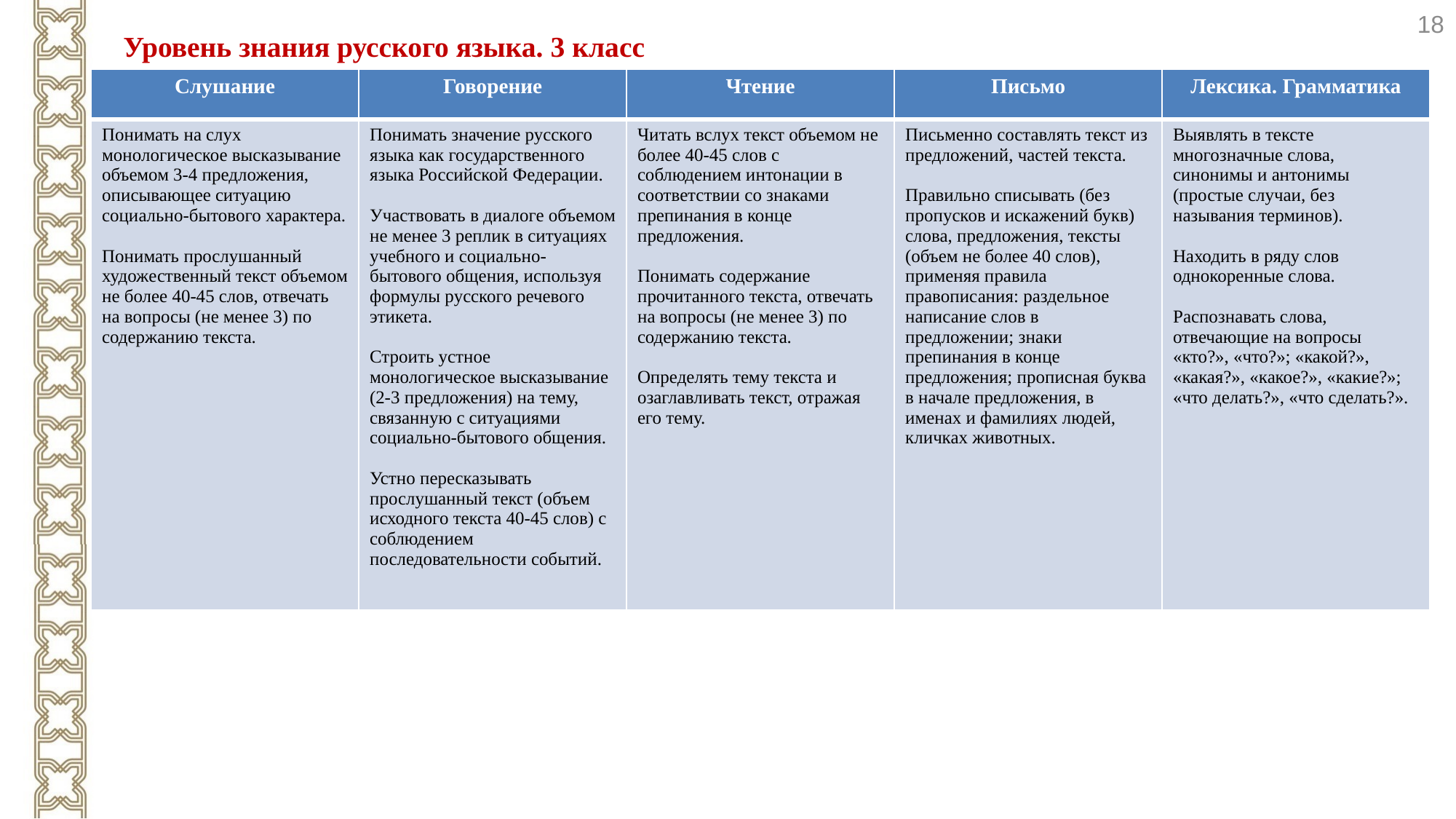

18
Уровень знания русского языка. 3 класс
| Слушание | Говорение | Чтение | Письмо | Лексика. Грамматика |
| --- | --- | --- | --- | --- |
| Понимать на слух монологическое высказывание объемом 3-4 предложения, описывающее ситуацию социально-бытового характера. Понимать прослушанный художественный текст объемом не более 40-45 слов, отвечать на вопросы (не менее 3) по содержанию текста. | Понимать значение русского языка как государственного языка Российской Федерации. Участвовать в диалоге объемом не менее 3 реплик в ситуациях учебного и социально-бытового общения, используя формулы русского речевого этикета. Строить устное монологическое высказывание (2-3 предложения) на тему, связанную с ситуациями социально-бытового общения. Устно пересказывать прослушанный текст (объем исходного текста 40-45 слов) с соблюдением последовательности событий. | Читать вслух текст объемом не более 40-45 слов с соблюдением интонации в соответствии со знаками препинания в конце предложения. Понимать содержание прочитанного текста, отвечать на вопросы (не менее 3) по содержанию текста. Определять тему текста и озаглавливать текст, отражая его тему. | Письменно составлять текст из предложений, частей текста. Правильно списывать (без пропусков и искажений букв) слова, предложения, тексты (объем не более 40 слов), применяя правила правописания: раздельное написание слов в предложении; знаки препинания в конце предложения; прописная буква в начале предложения, в именах и фамилиях людей, кличках животных. | Выявлять в тексте многозначные слова, синонимы и антонимы (простые случаи, без называния терминов). Находить в ряду слов однокоренные слова. Распознавать слова, отвечающие на вопросы «кто?», «что?»; «какой?», «какая?», «какое?», «какие?»; «что делать?», «что сделать?». |